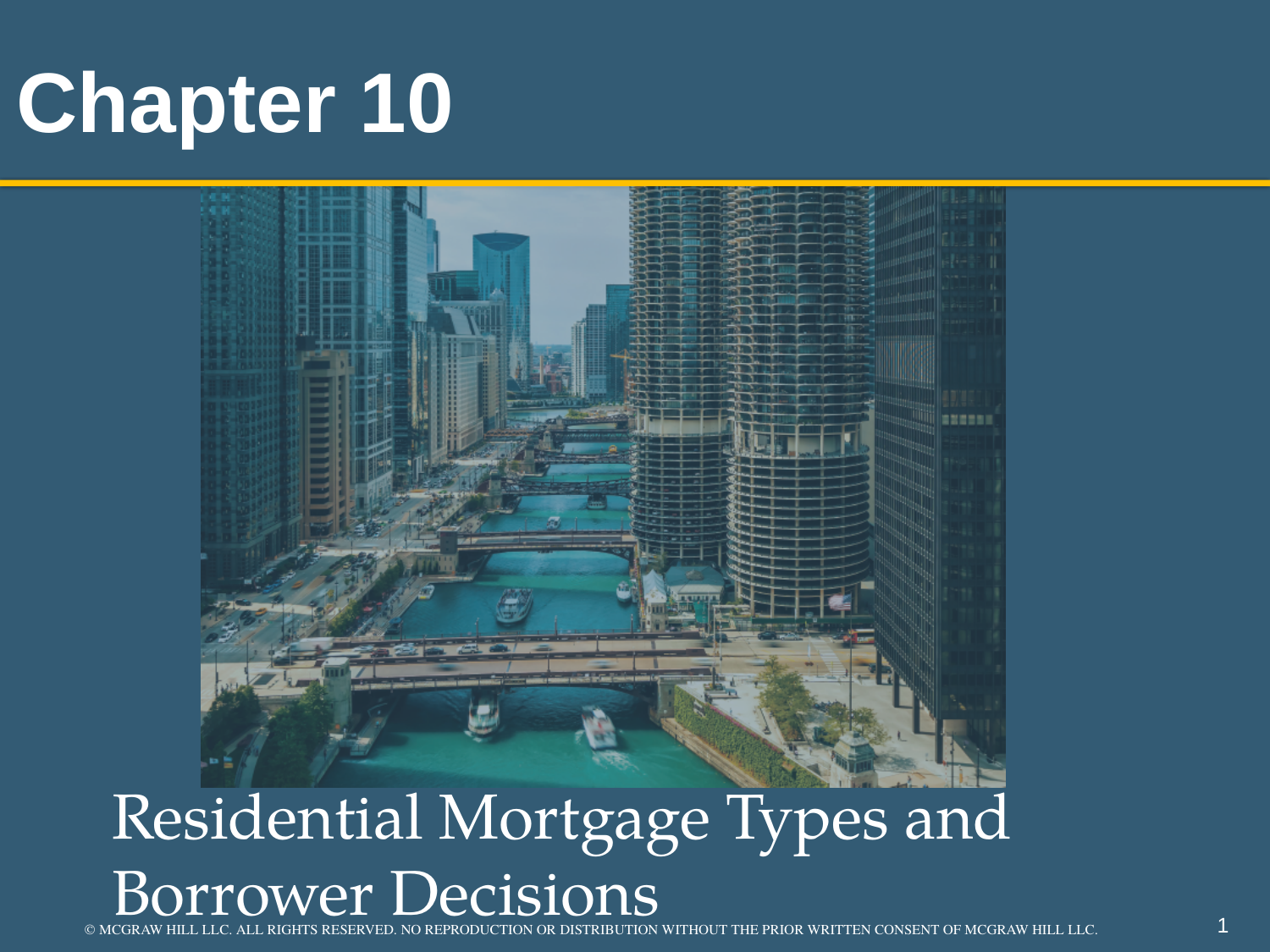

# Chapter 10
Residential Mortgage Types and Borrower Decisions
© MCGRAW HILL LLC. ALL RIGHTS RESERVED. NO REPRODUCTION OR DISTRIBUTION WITHOUT THE PRIOR WRITTEN CONSENT OF MCGRAW HILL LLC.
1